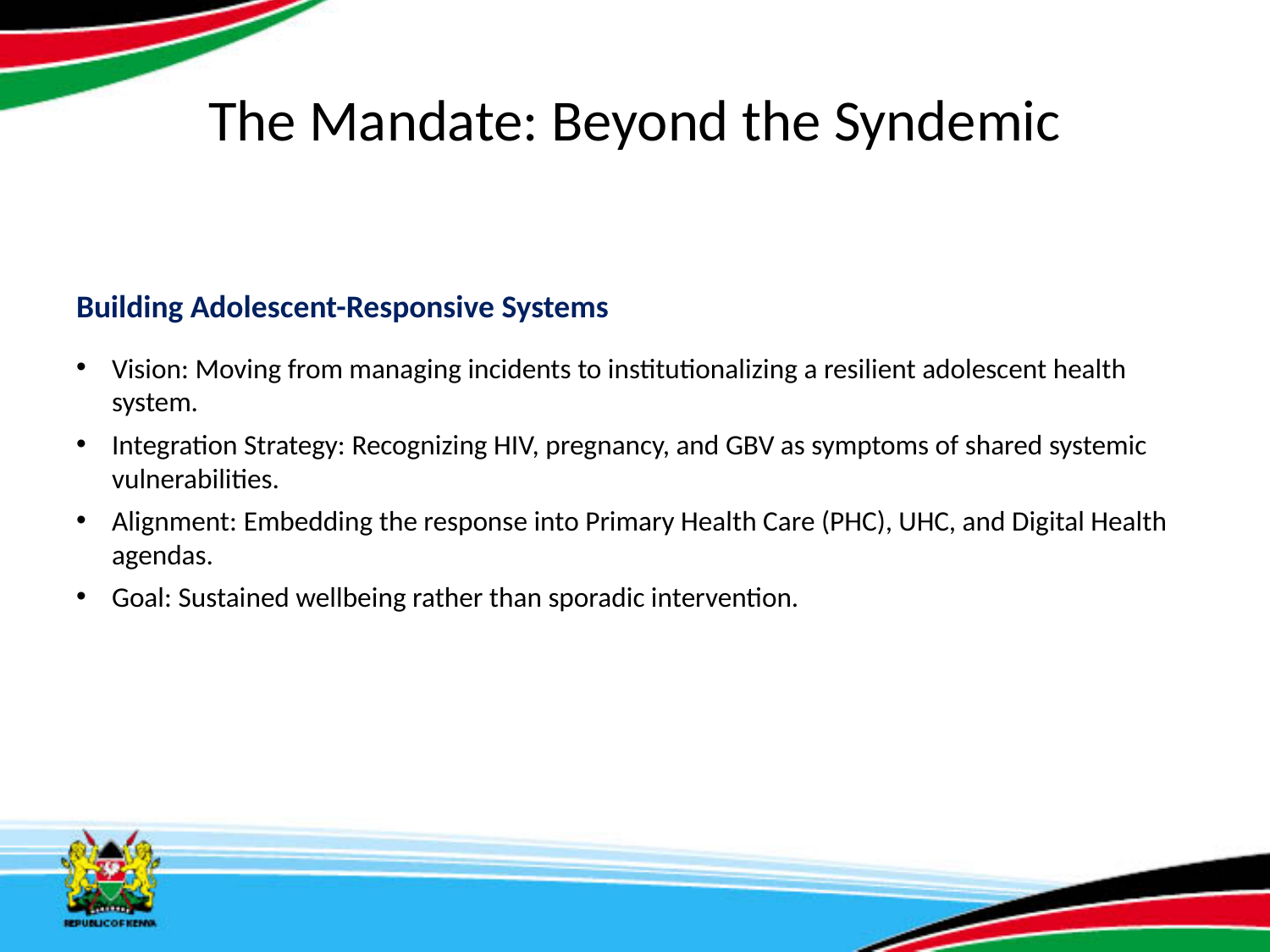

# The Mandate: Beyond the Syndemic

Building Adolescent-Responsive Systems
Vision: Moving from managing incidents to institutionalizing a resilient adolescent health system.
Integration Strategy: Recognizing HIV, pregnancy, and GBV as symptoms of shared systemic vulnerabilities.
Alignment: Embedding the response into Primary Health Care (PHC), UHC, and Digital Health agendas.
Goal: Sustained wellbeing rather than sporadic intervention.